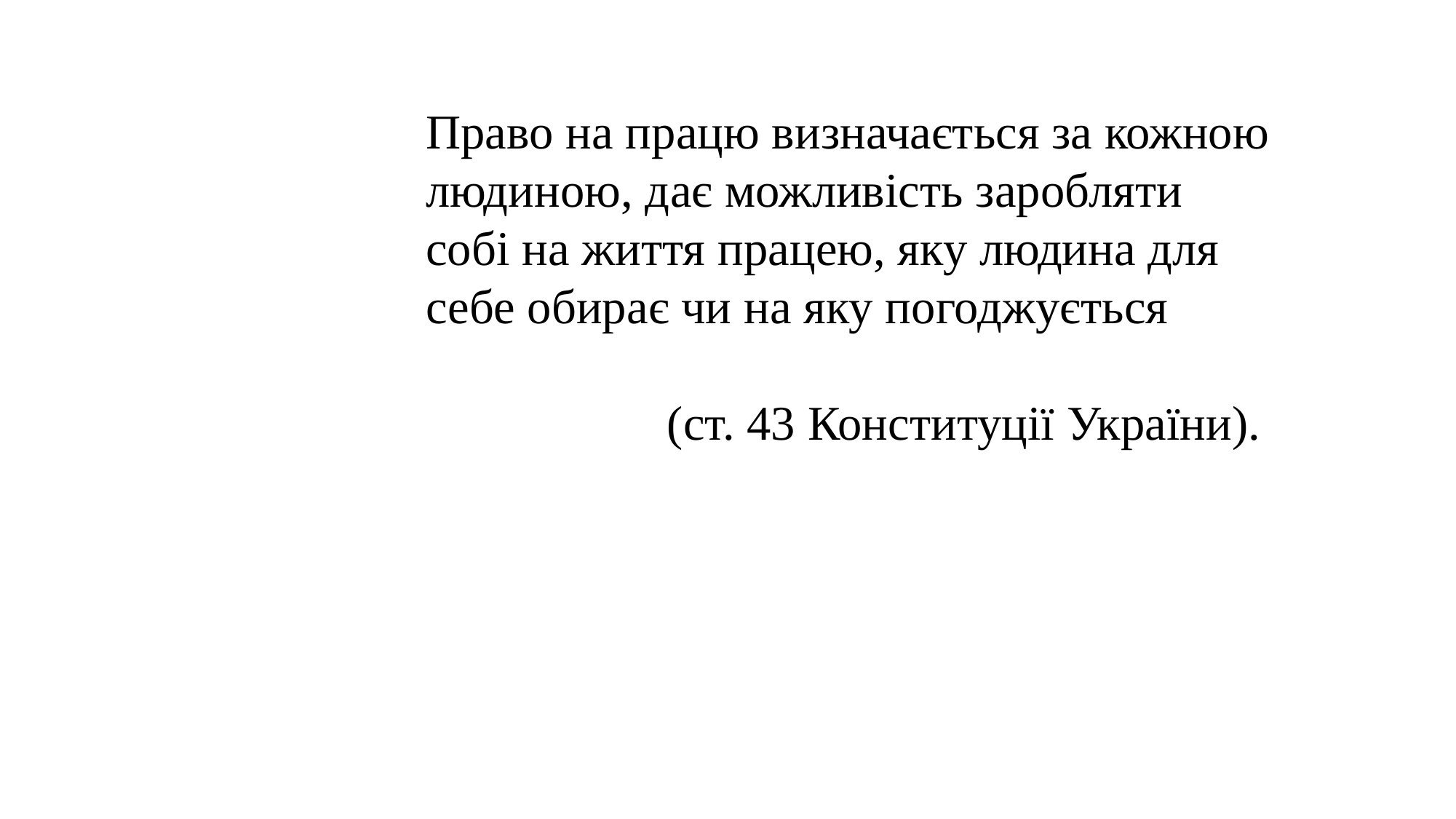

Право на працю визначається за кожною людиною, дає можливість заробляти собі на життя працею, яку людина для себе обирає чи на яку погоджується

(ст. 43 Конституції України).